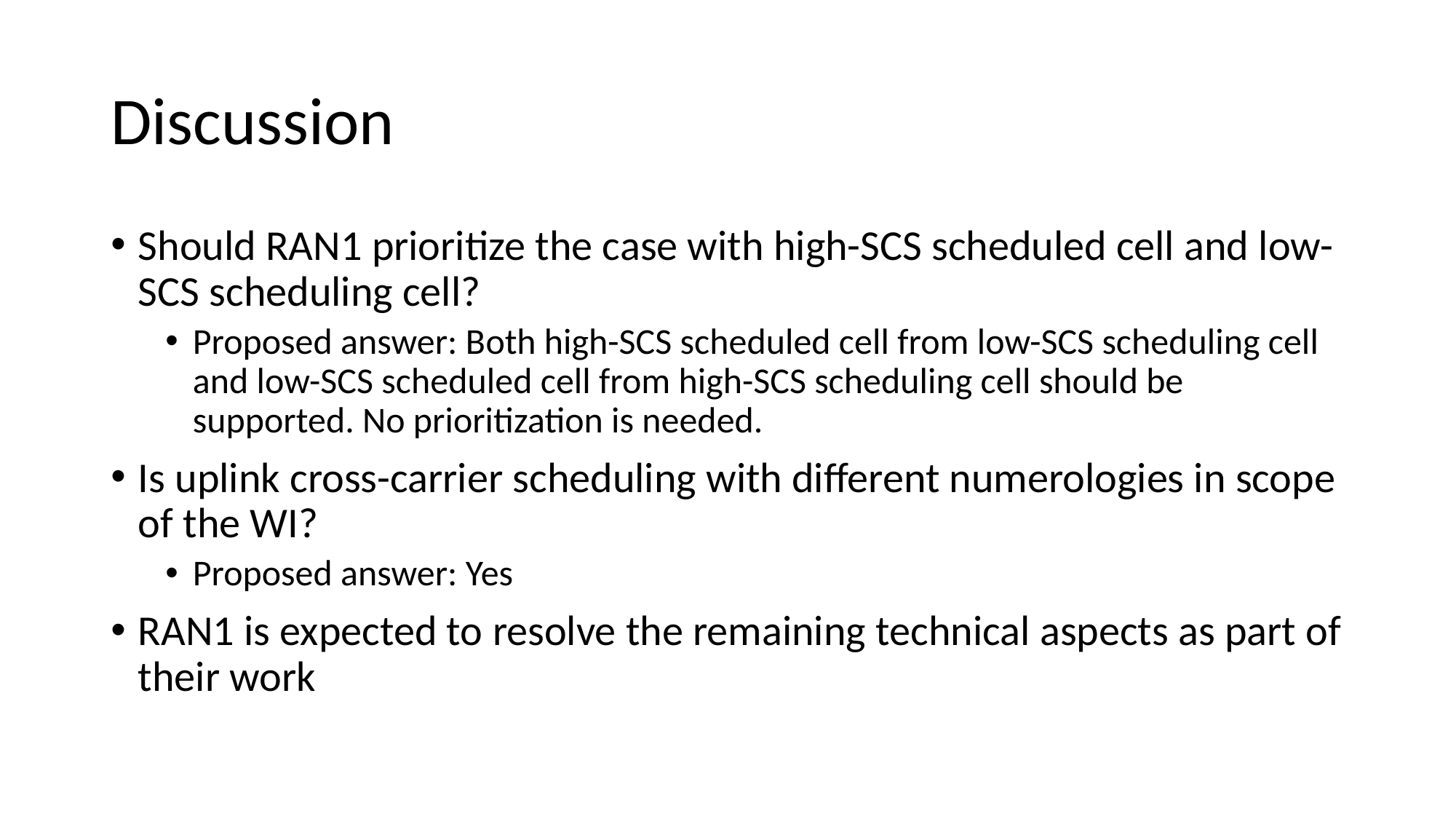

# Discussion
Should RAN1 prioritize the case with high-SCS scheduled cell and low-SCS scheduling cell?
Proposed answer: Both high-SCS scheduled cell from low-SCS scheduling cell and low-SCS scheduled cell from high-SCS scheduling cell should be supported. No prioritization is needed.
Is uplink cross-carrier scheduling with different numerologies in scope of the WI?
Proposed answer: Yes
RAN1 is expected to resolve the remaining technical aspects as part of their work